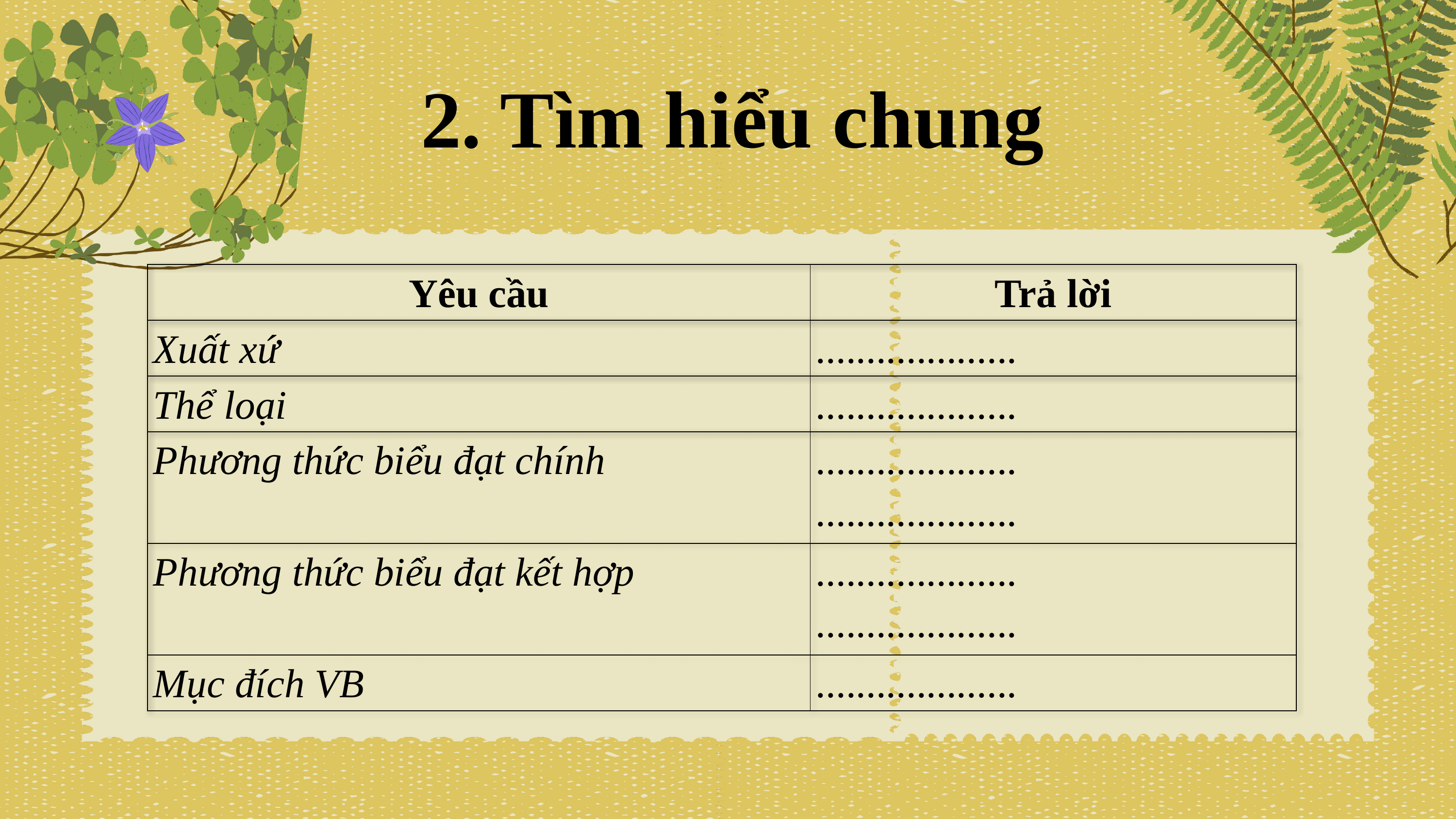

2. Tìm hiểu chung

| Yêu cầu | Trả lời |
| --- | --- |
| Xuất xứ | .................... |
| Thể loại | .................... |
| Phương thức biểu đạt chính | .................... .................... |
| Phương thức biểu đạt kết hợp | .................... .................... |
| Mục đích VB | .................... |